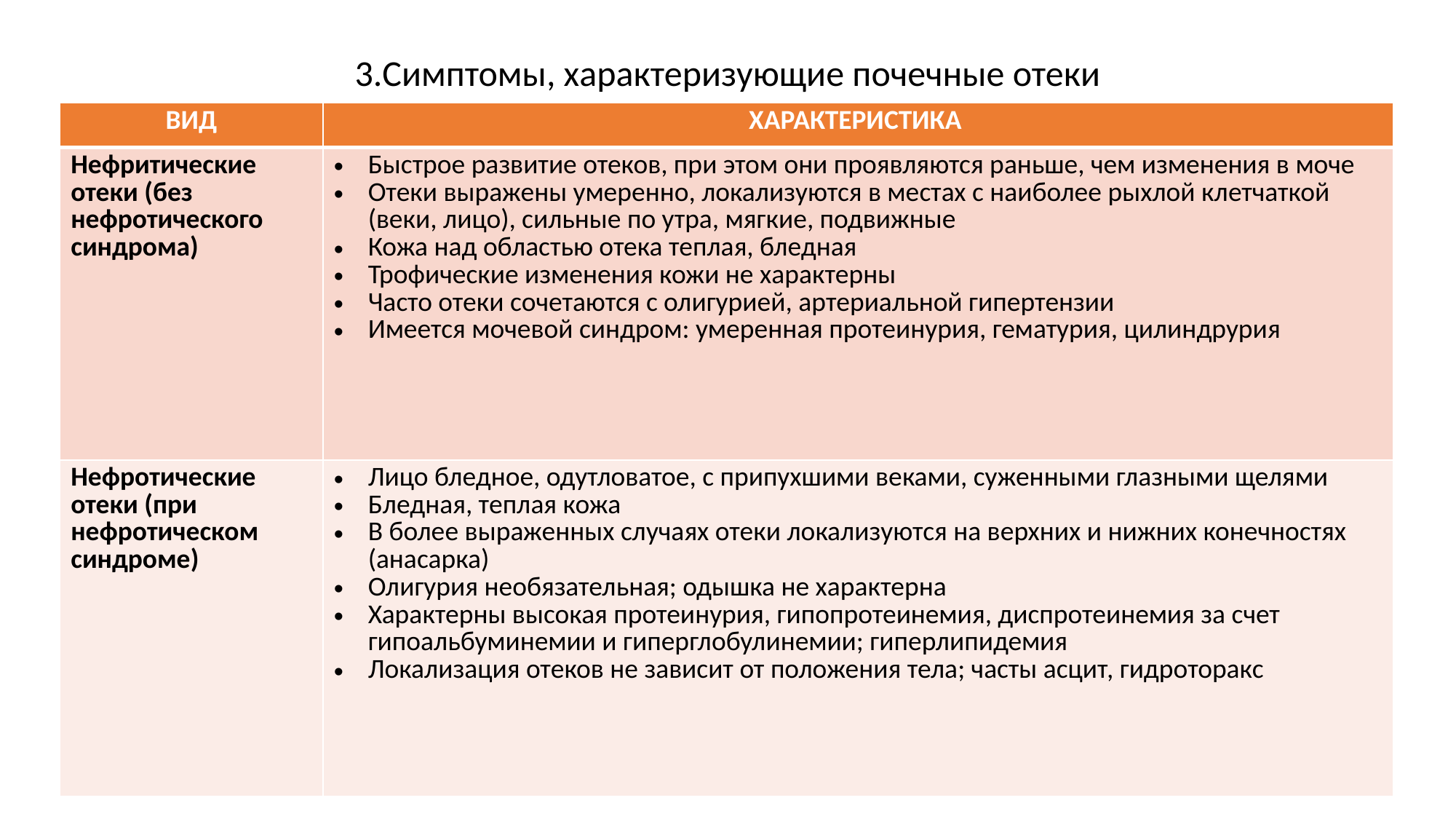

# 3.Симптомы, характеризующие почечные отеки
| ВИД | ХАРАКТЕРИСТИКА |
| --- | --- |
| Нефритические отеки (без нефротического синдрома) | Быстрое развитие отеков, при этом они проявляются раньше, чем изменения в моче Отеки выражены умеренно, локализуются в местах с наиболее рыхлой клетчаткой (веки, лицо), сильные по утра, мягкие, подвижные Кожа над областью отека теплая, бледная Трофические изменения кожи не характерны Часто отеки сочетаются с олигурией, артериальной гипертензии Имеется мочевой синдром: умеренная протеинурия, гематурия, цилиндрурия |
| Нефротические отеки (при нефротическом синдроме) | Лицо бледное, одутловатое, с припухшими веками, суженными глазными щелями Бледная, теплая кожа В более выраженных случаях отеки локализуются на верхних и нижних конечностях (анасарка) Олигурия необязательная; одышка не характерна Характерны высокая протеинурия, гипопротеинемия, диспротеинемия за счет гипоальбуминемии и гиперглобулинемии; гиперлипидемия Локализация отеков не зависит от положения тела; часты асцит, гидроторакс |